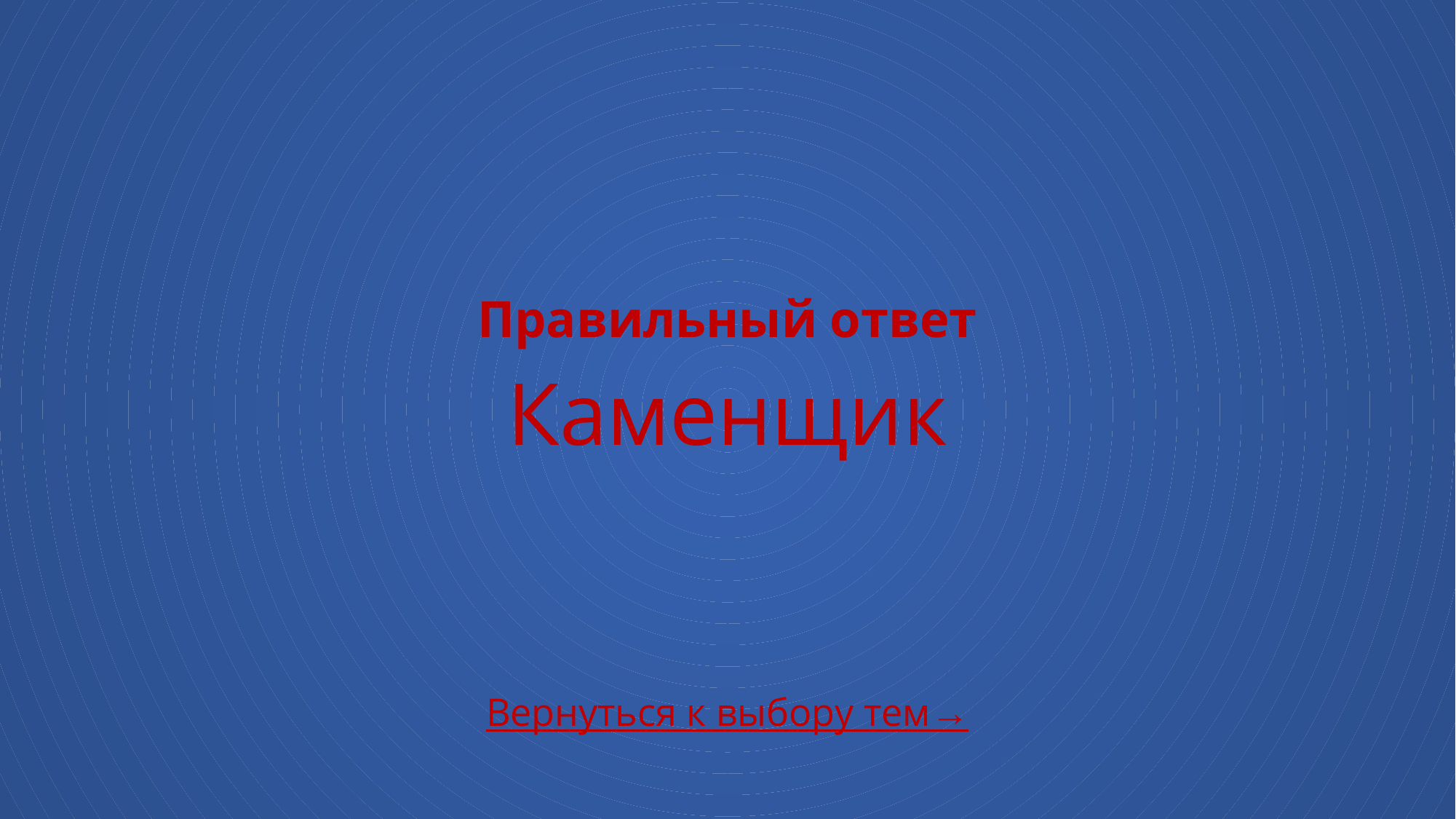

# Правильный ответ Каменщик
Вернуться к выбору тем→